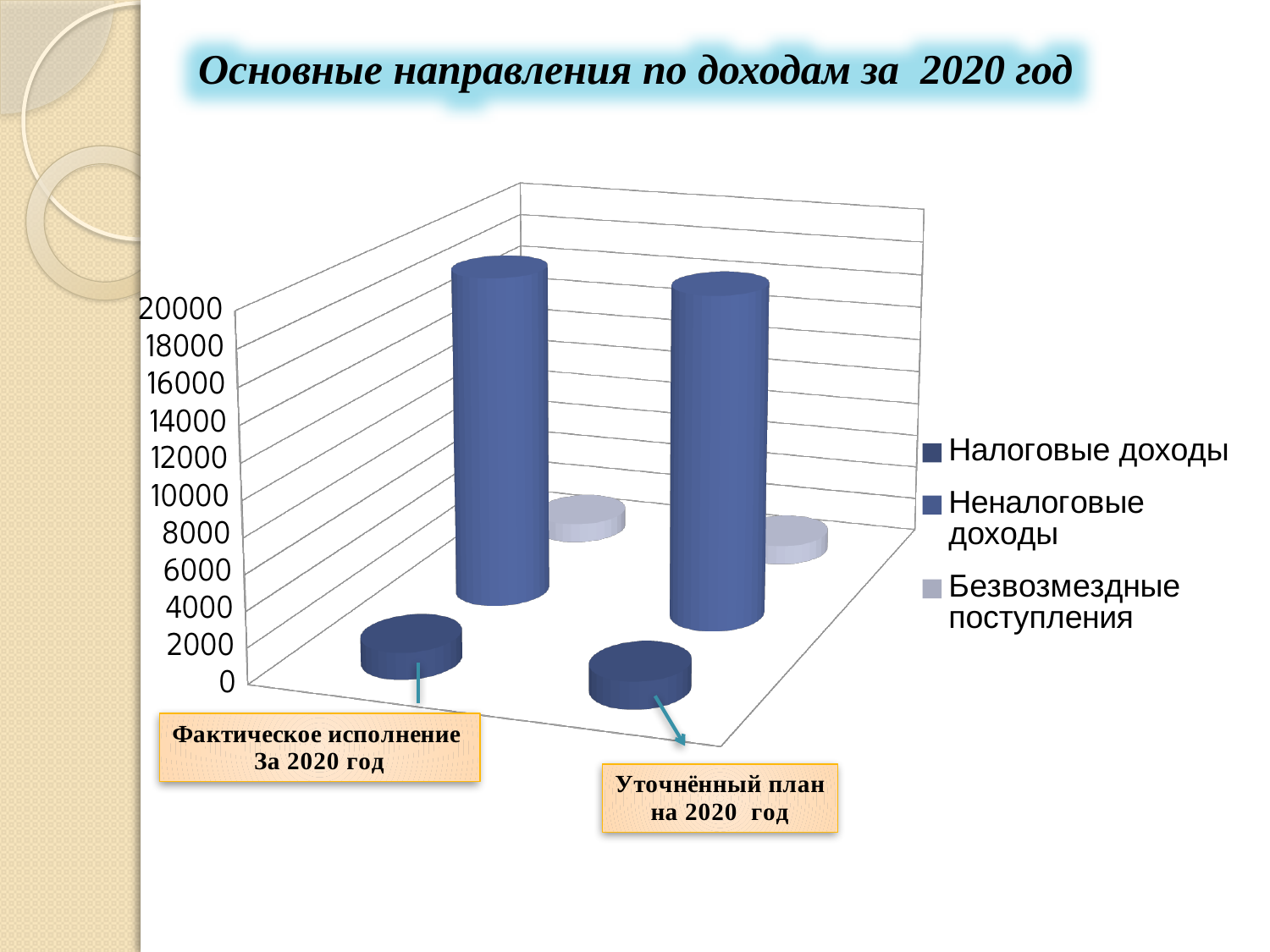

Основные направления по доходам за  2020 год

[unsupported chart]